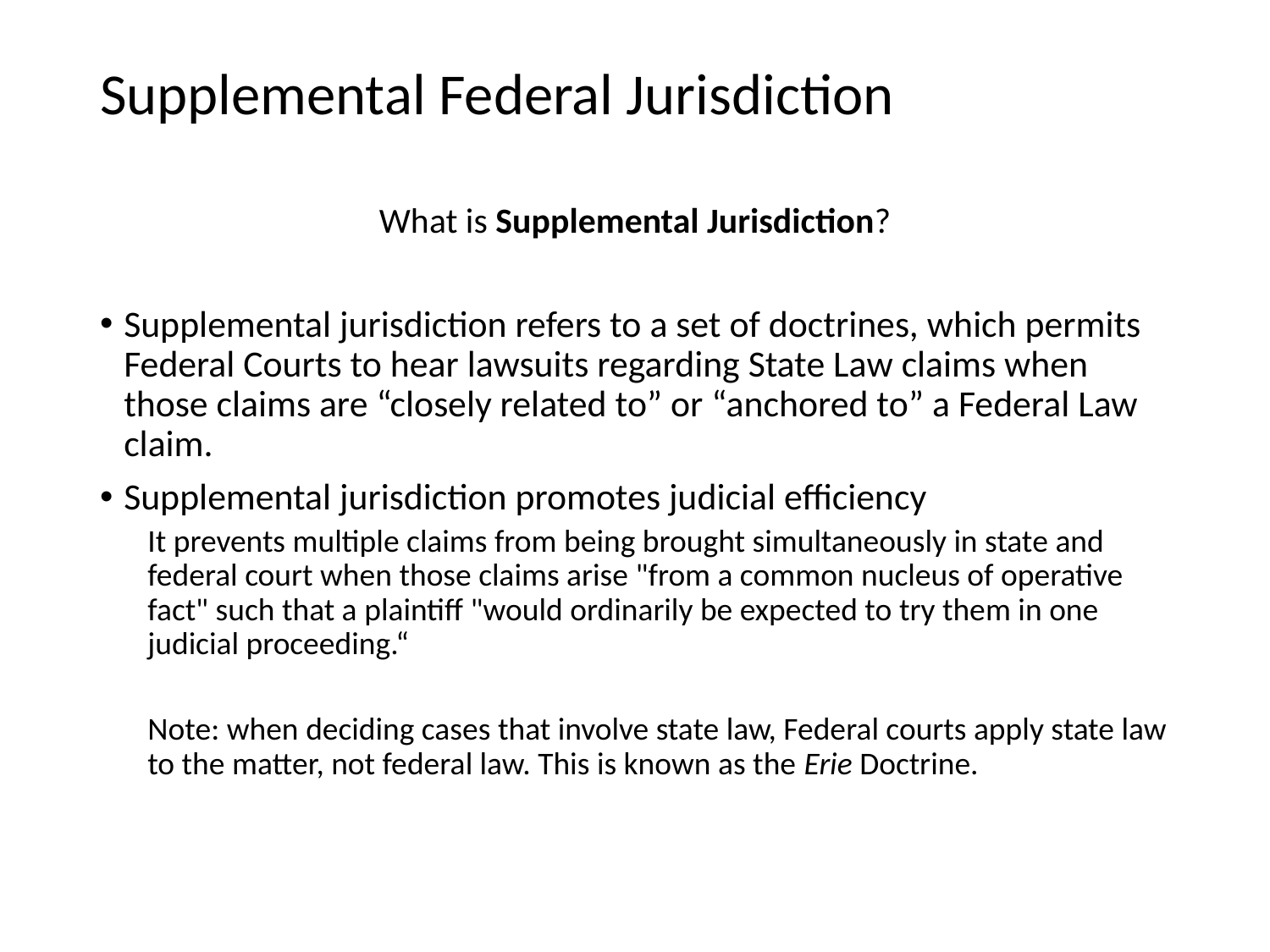

# Supplemental Federal Jurisdiction
What is Supplemental Jurisdiction?

Supplemental jurisdiction refers to a set of doctrines, which permits Federal Courts to hear lawsuits regarding State Law claims when those claims are “closely related to” or “anchored to” a Federal Law claim.
Supplemental jurisdiction promotes judicial efficiency
It prevents multiple claims from being brought simultaneously in state and federal court when those claims arise "from a common nucleus of operative fact" such that a plaintiff "would ordinarily be expected to try them in one judicial proceeding.“

Note: when deciding cases that involve state law, Federal courts apply state law to the matter, not federal law. This is known as the Erie Doctrine.